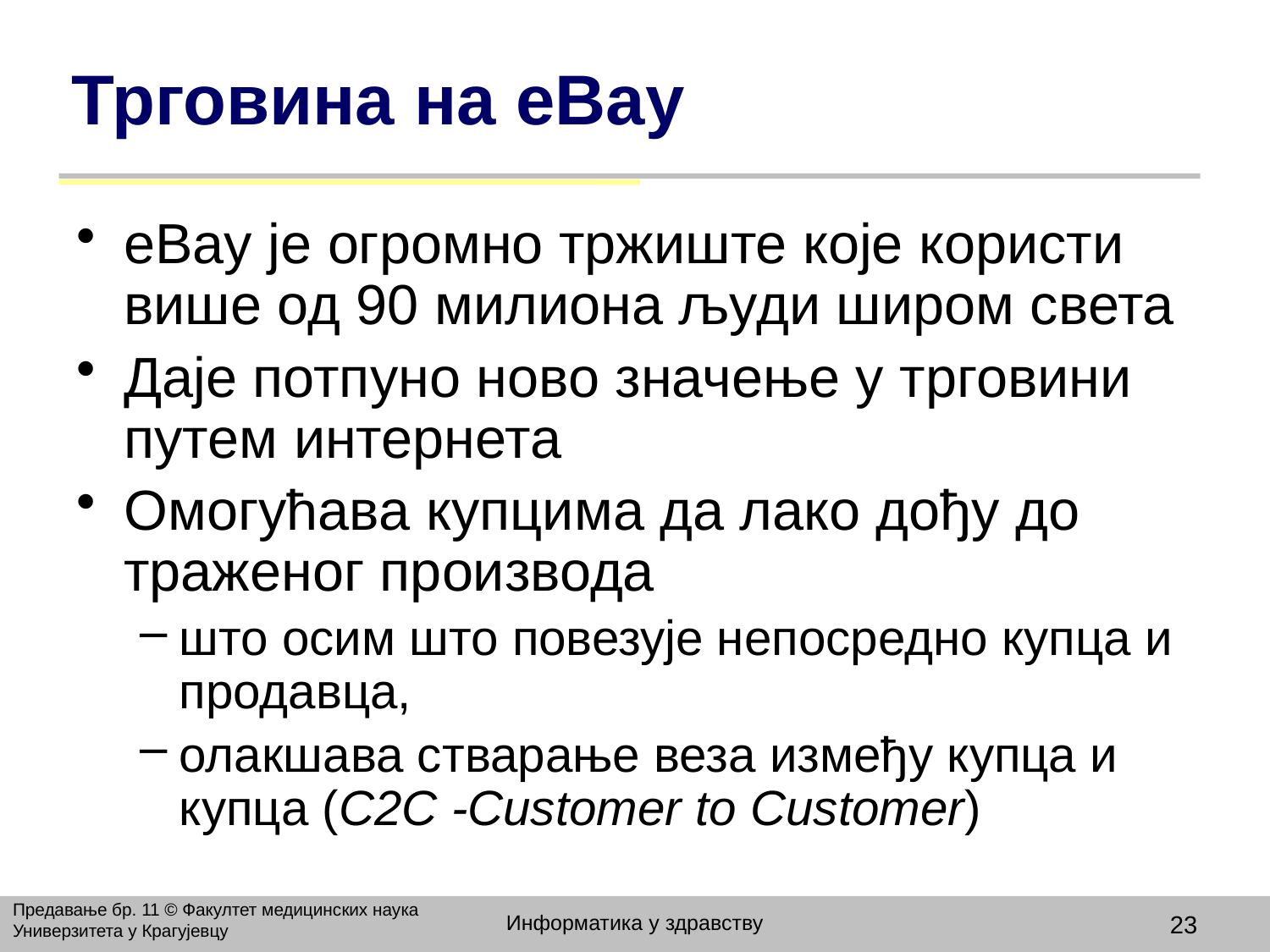

# Трговина на eBay
eBay је огромно тржиште које користи више од 90 милиона људи широм света
Даје потпуно ново значење у трговини путем интернета
Омогућава купцима да лако дођу до траженог производа
што осим што повезује непосредно купца и продавца,
олакшава стварање веза између купца и купца (C2C -Customer to Customer)
Предавање бр. 11 © Факултет медицинских наука Универзитета у Крагујевцу
Информатика у здравству
23